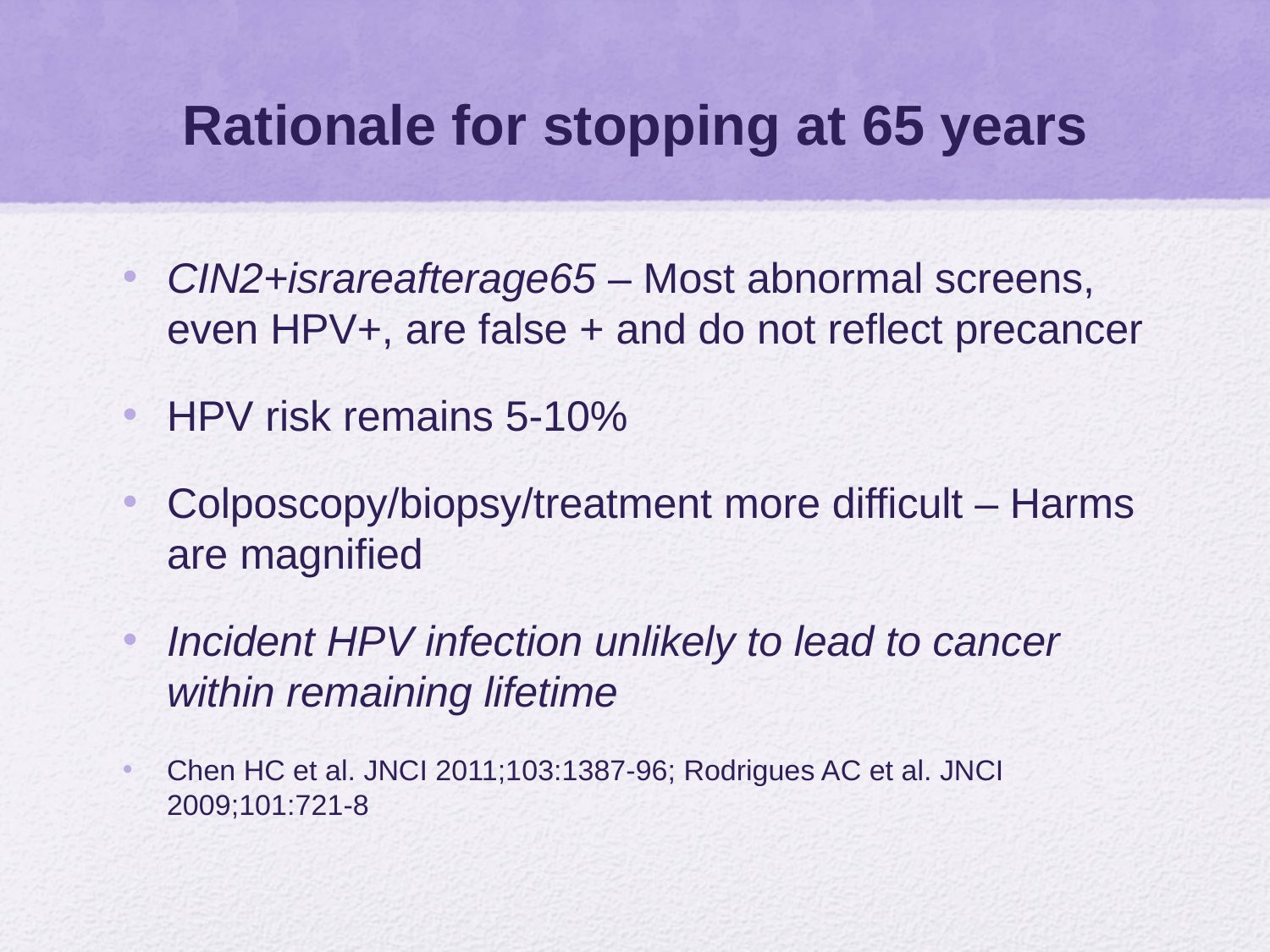

# Rationale for stopping at 65 years
CIN2+israreafterage65 – Most abnormal screens, even HPV+, are false + and do not reflect precancer
HPV risk remains 5-10%
Colposcopy/biopsy/treatment more difficult – Harms are magnified
Incident HPV infection unlikely to lead to cancer within remaining lifetime
Chen HC et al. JNCI 2011;103:1387-96; Rodrigues AC et al. JNCI 2009;101:721-8